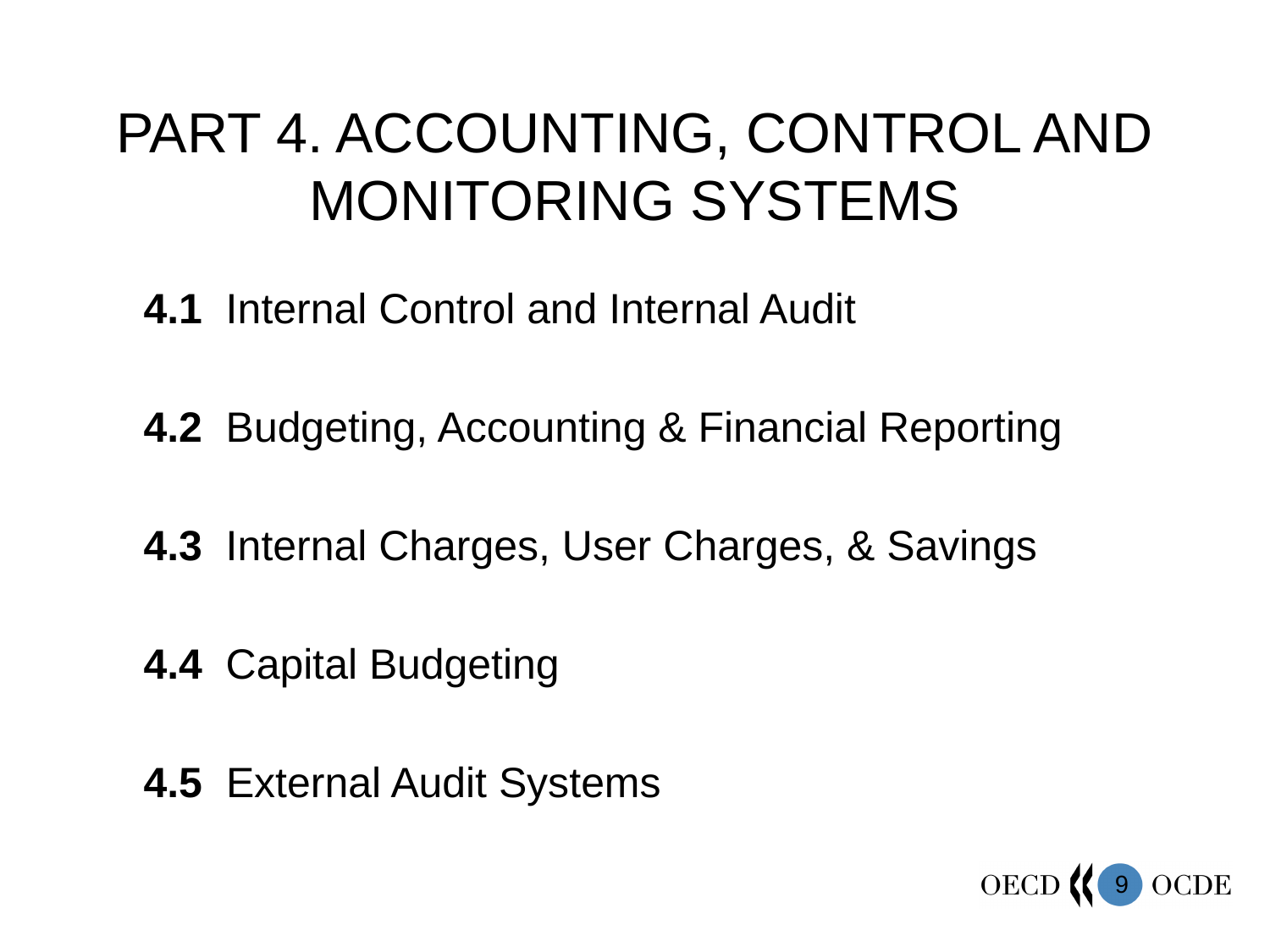

# PART 4. ACCOUNTING, CONTROL AND MONITORING SYSTEMS
   4.1  Internal Control and Internal Audit

   4.2  Budgeting, Accounting & Financial Reporting

   4.3  Internal Charges, User Charges, & Savings

   4.4  Capital Budgeting

   4.5  External Audit Systems